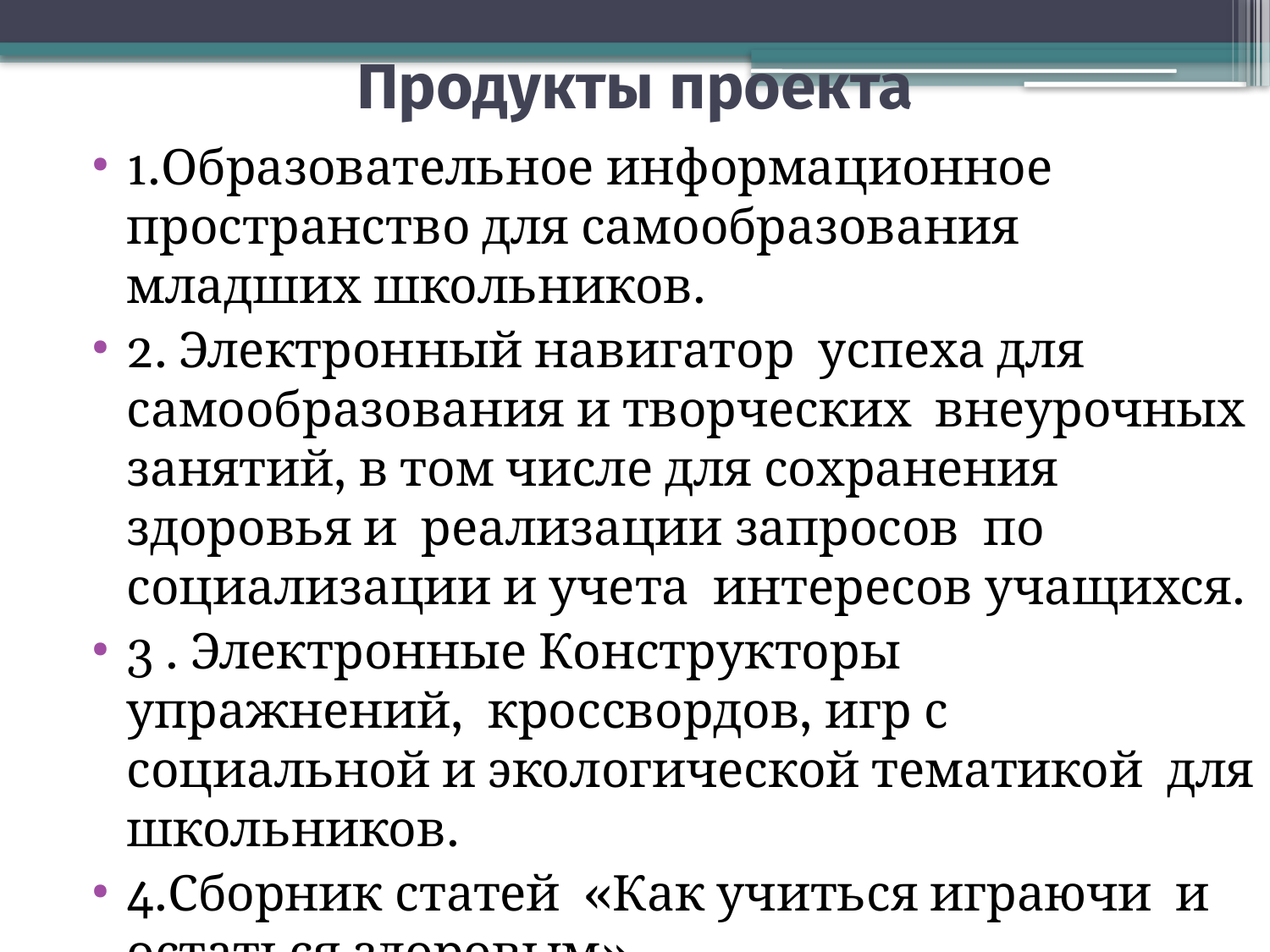

# Продукты проекта
1.Образовательное информационное  пространство для самообразования младших школьников.
2. Электронный навигатор  успеха для самообразования и творческих  внеурочных занятий, в том числе для сохранения здоровья и  реализации запросов  по социализации и учета  интересов учащихся.
3 . Электронные Конструкторы  упражнений,  кроссвордов, игр с социальной и экологической тематикой  для школьников.
4.Сборник статей  «Как учиться играючи  и остаться здоровым».